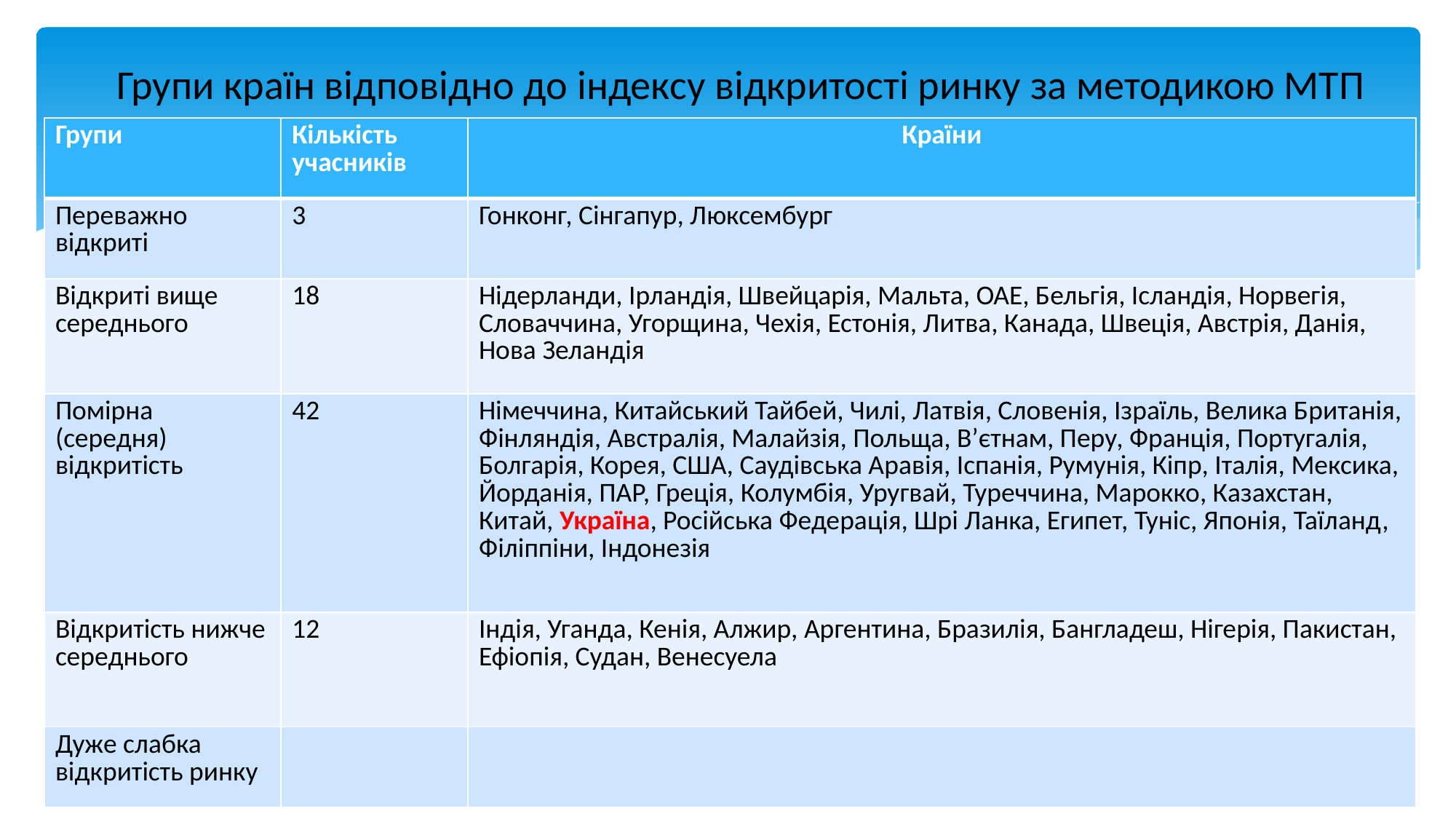

# Групи країн відповідно до індексу відкритості ринку за методикою МТП
| Групи | Кількість учасників | Країни |
| --- | --- | --- |
| Переважно відкриті | 3 | Гонконг, Сінгапур, Люксембург |
| Відкриті вище середнього | 18 | Нідерланди, Ірландія, Швейцарія, Мальта, ОАЕ, Бельгія, Ісландія, Норвегія, Словаччина, Угорщина, Чехія, Естонія, Литва, Канада, Швеція, Австрія, Данія, Нова Зеландія |
| Помірна (середня) відкритість | 42 | Німеччина, Китайський Тайбей, Чилі, Латвія, Словенія, Ізраїль, Велика Британія, Фінляндія, Австралія, Малайзія, Польща, В’єтнам, Перу, Франція, Португалія, Болгарія, Корея, США, Саудівська Аравія, Іспанія, Румунія, Кіпр, Італія, Мексика, Йорданія, ПАР, Греція, Колумбія, Уругвай, Туреччина, Марокко, Казахстан, Китай, Україна, Російська Федерація, Шрі Ланка, Египет, Туніс, Японія, Таїланд, Філіппіни, Індонезія |
| Відкритість нижче середнього | 12 | Індія, Уганда, Кенія, Алжир, Аргентина, Бразилія, Бангладеш, Нігерія, Пакистан, Ефіопія, Судан, Венесуела |
| Дуже слабка відкритість ринку |  |  |